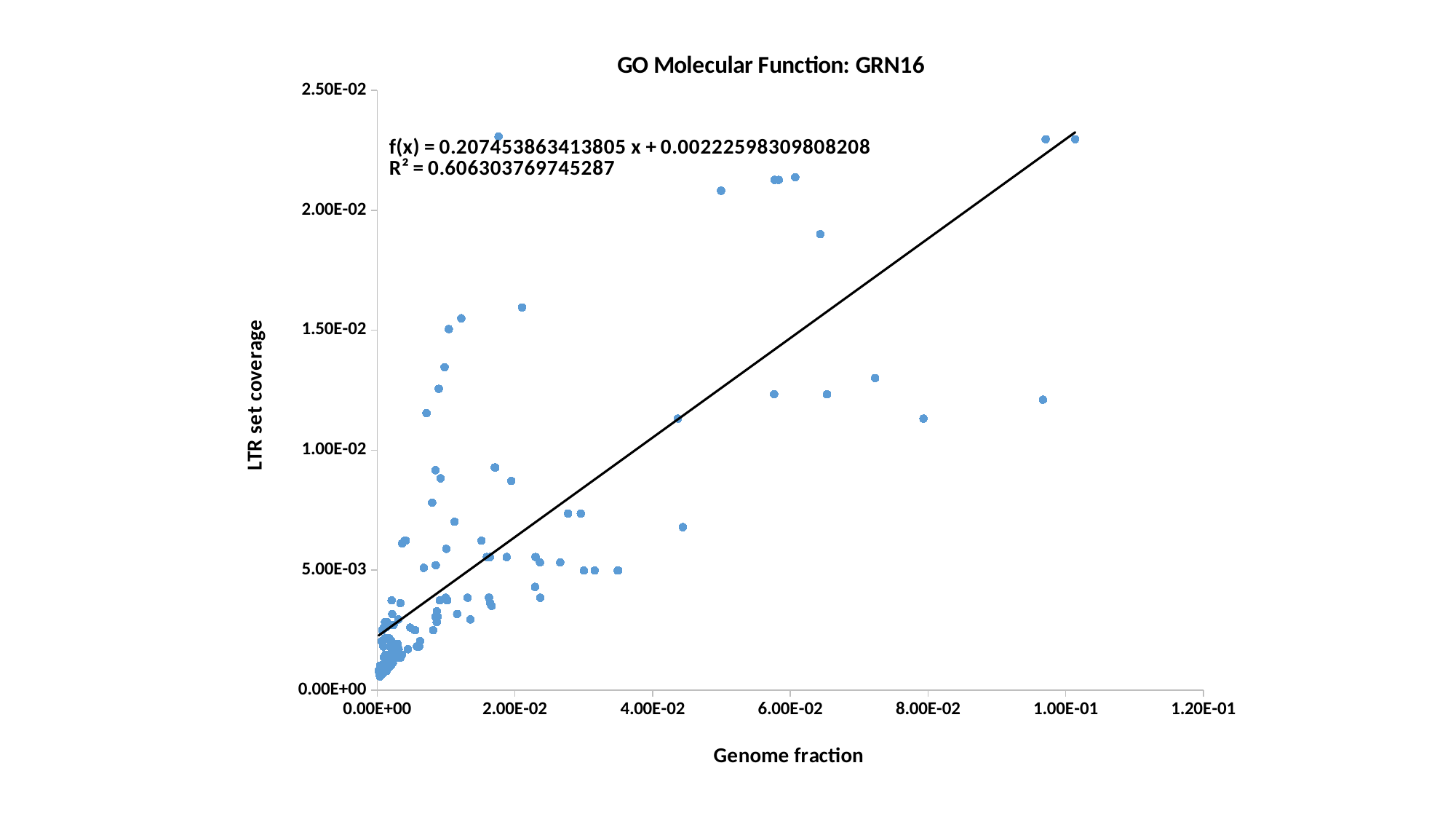

### Chart: GO Molecular Function: GRN16

| Category | LTR fraction |
|---|---|